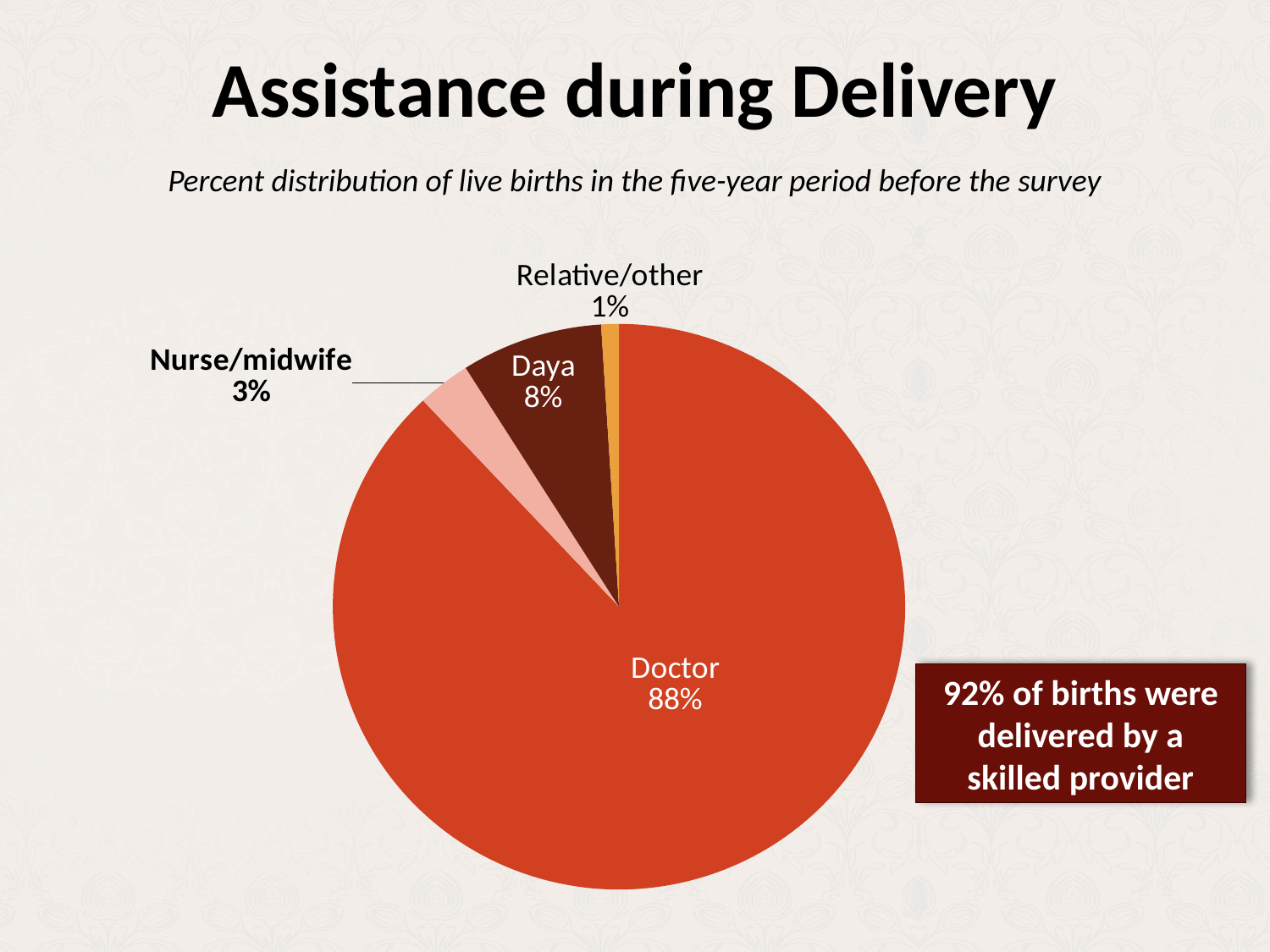

# Assistance during Delivery
Percent distribution of live births in the five-year period before the survey

### Chart

| Category | Sales |
|---|---|
| Doctor | 88.0 |
| Nurse/midwife | 3.0 |
| Daya | 8.0 |
| Relative/other | 1.0 |
92% of births were delivered by a skilled provider